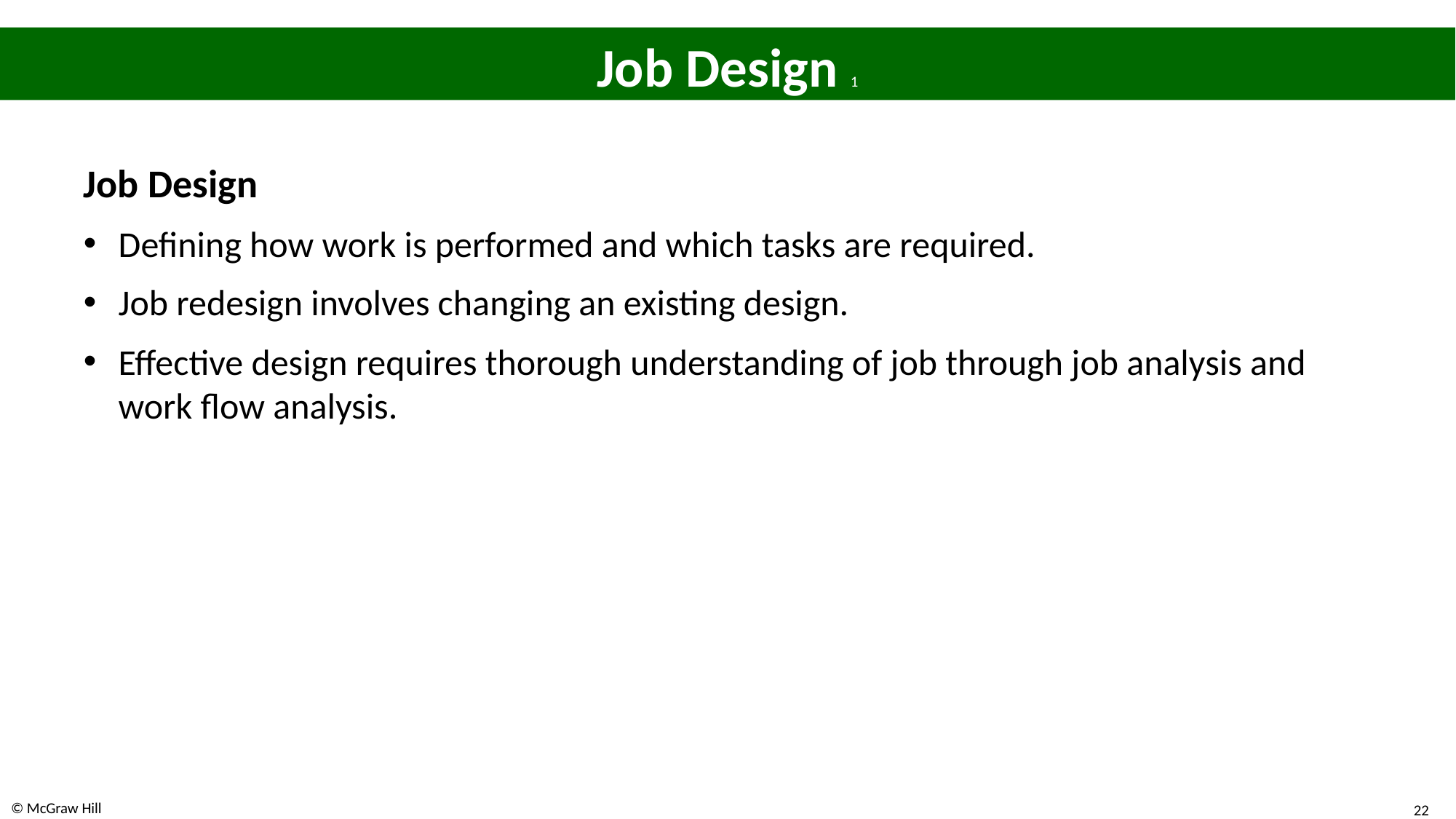

# Job Design 1
Job Design
Defining how work is performed and which tasks are required.
Job redesign involves changing an existing design.
Effective design requires thorough understanding of job through job analysis and work flow analysis.